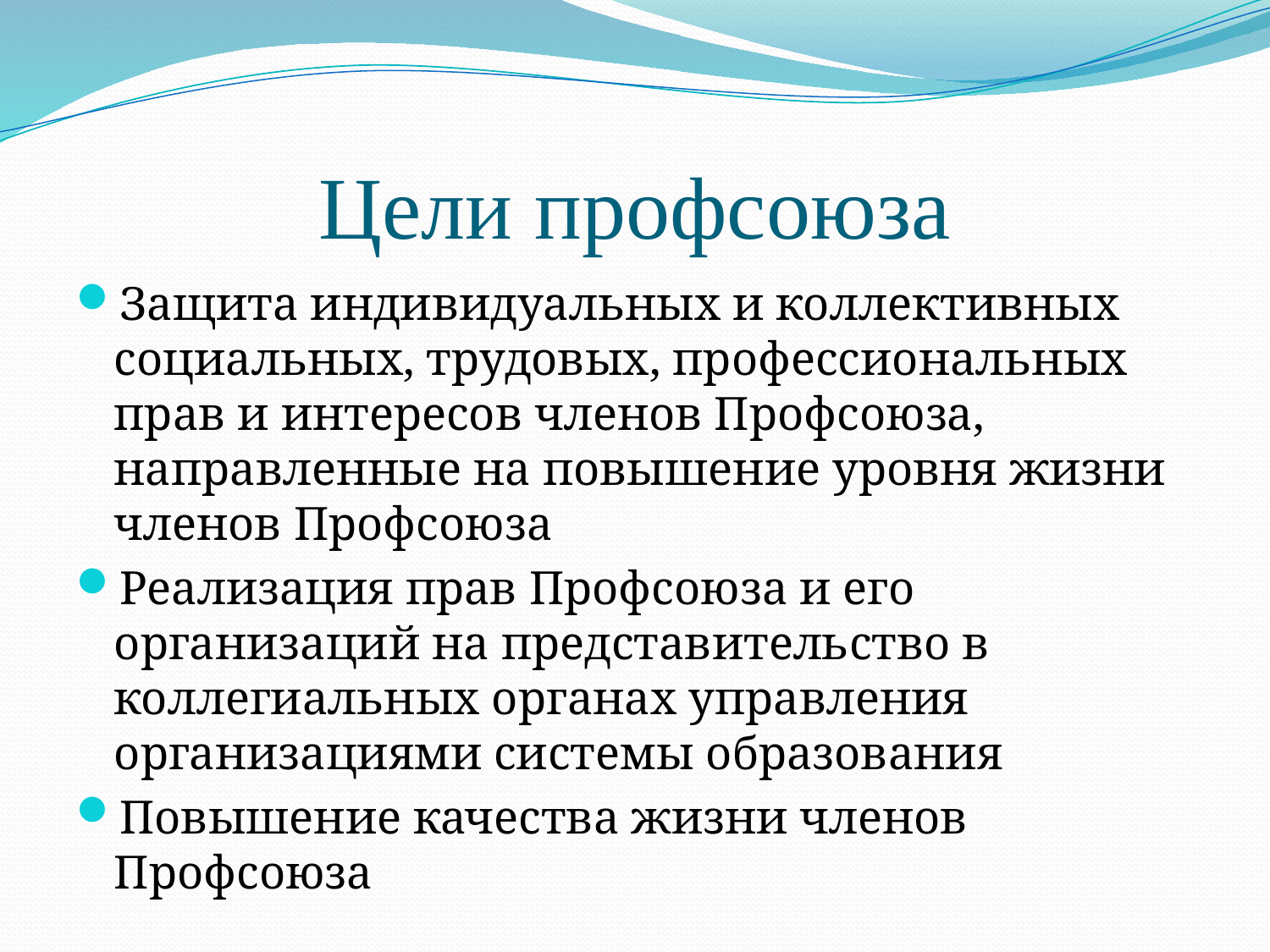

# Цели профсоюза
Защита индивидуальных и коллективных социальных, трудовых, профессиональных прав и интересов членов Профсоюза, направленные на повышение уровня жизни членов Профсоюза
Реализация прав Профсоюза и его организаций на представительство в коллегиальных органах управления организациями системы образования
Повышение качества жизни членов Профсоюза